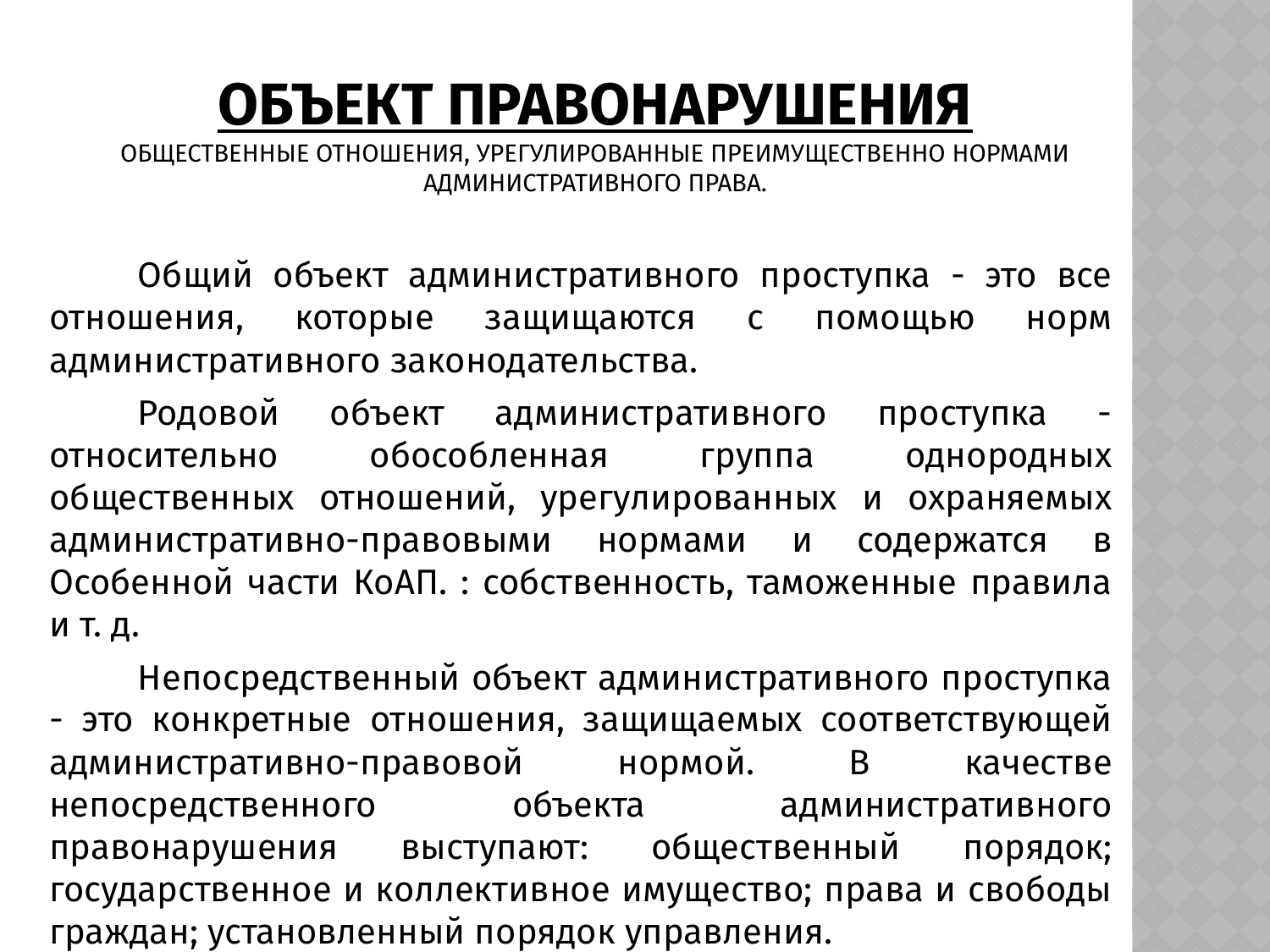

# Объект правонарушения общественные отношения, урегулированные преимущественно нормами административного права.
Общий объект административного проступка - это все отношения, которые защищаются с помощью норм административного законодательства.
Родовой объект административного проступка - относительно обособленная группа однородных общественных отношений, урегулированных и охраняемых административно-правовыми нормами и содержатся в Особенной части КоАП. : собственность, таможенные правила и т. д.
Непосредственный объект административного проступка - это конкретные отношения, защищаемых соответствующей административно-правовой нормой. В качестве непосредственного объекта административного правонарушения выступают: общественный порядок; государственное и коллективное имущество; права и свободы граждан; установленный порядок управления.